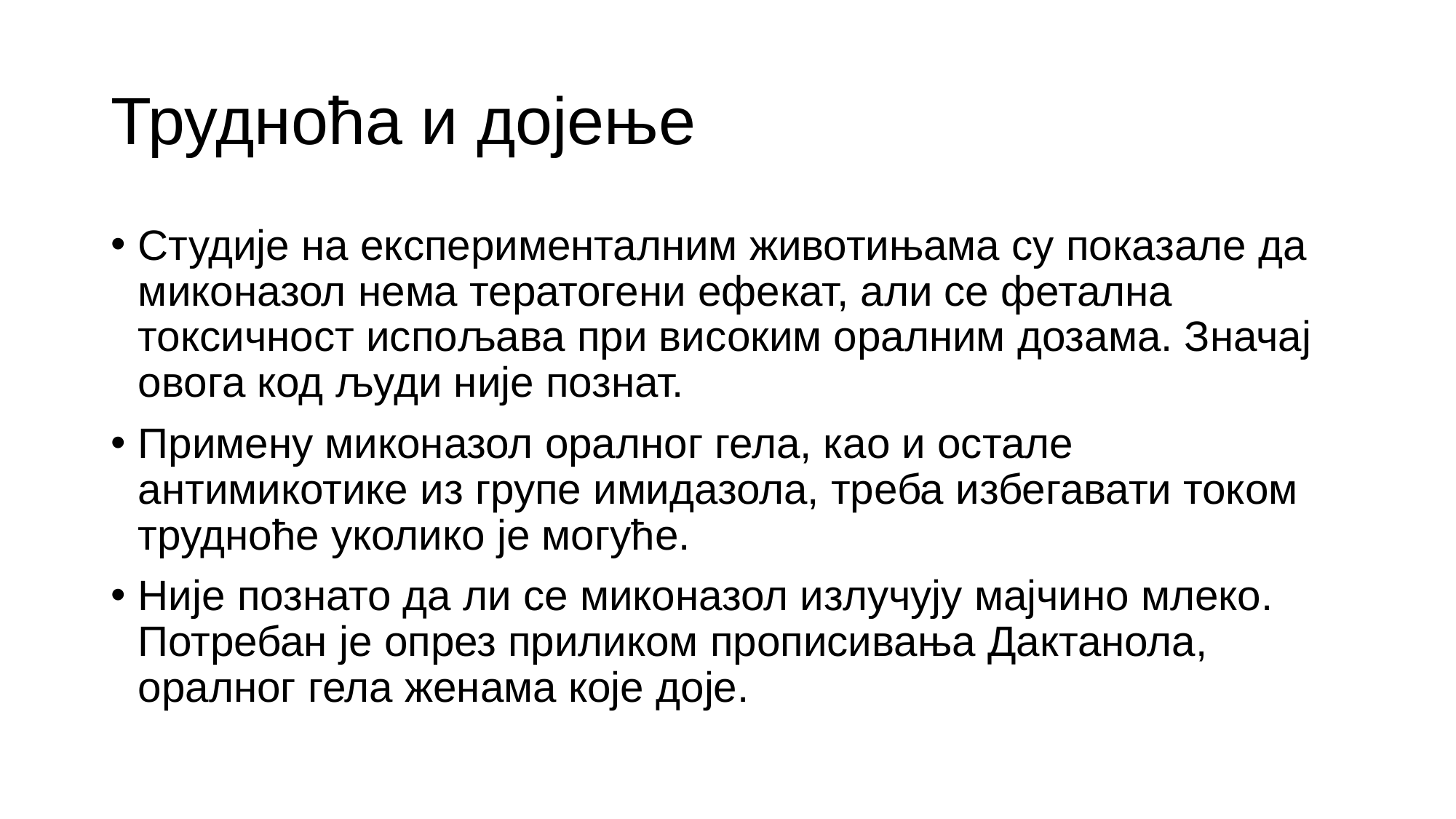

# Трудноћа и дојење
Студије на експерименталним животињама су показале да миконазол нема тератогени ефекат, али се фетална токсичност испољава при високим оралним дозама. Значај овога код људи није познат.
Примену миконазол оралног гела, као и остале антимикотике из групе имидазола, треба избегавати током трудноће уколико је могуће.
Није познато да ли се миконазол излучују мајчино млеко. Потребан је опрез приликом прописивања Дактанола, оралног гела женама које доје.